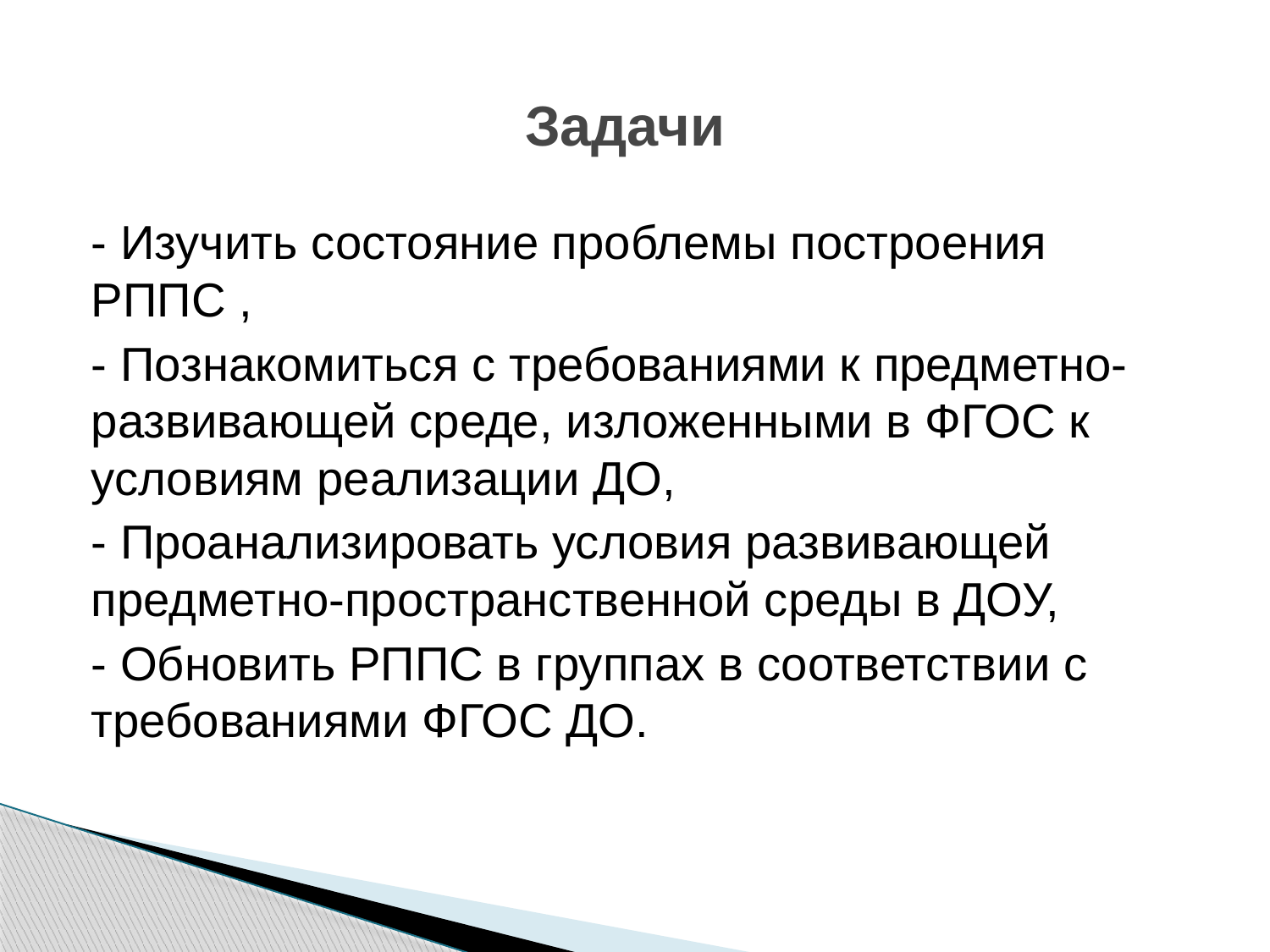

# Задачи
- Изучить состояние проблемы построения РППС ,
- Познакомиться с требованиями к предметно-развивающей среде, изложенными в ФГОС к условиям реализации ДО,
- Проанализировать условия развивающей предметно-пространственной среды в ДОУ,
- Обновить РППС в группах в соответствии с требованиями ФГОС ДО.